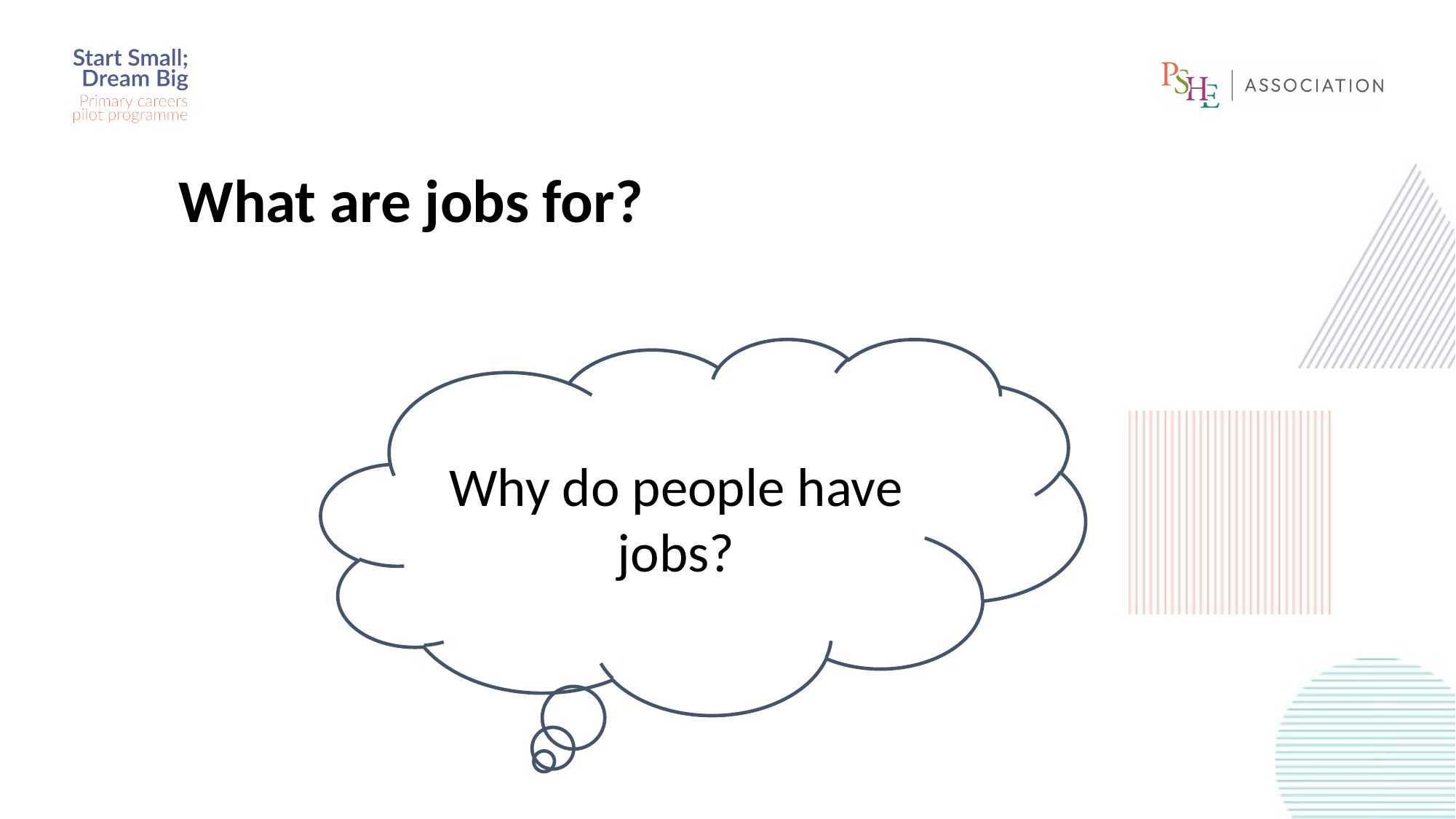

What are jobs for?
Why do people have jobs?